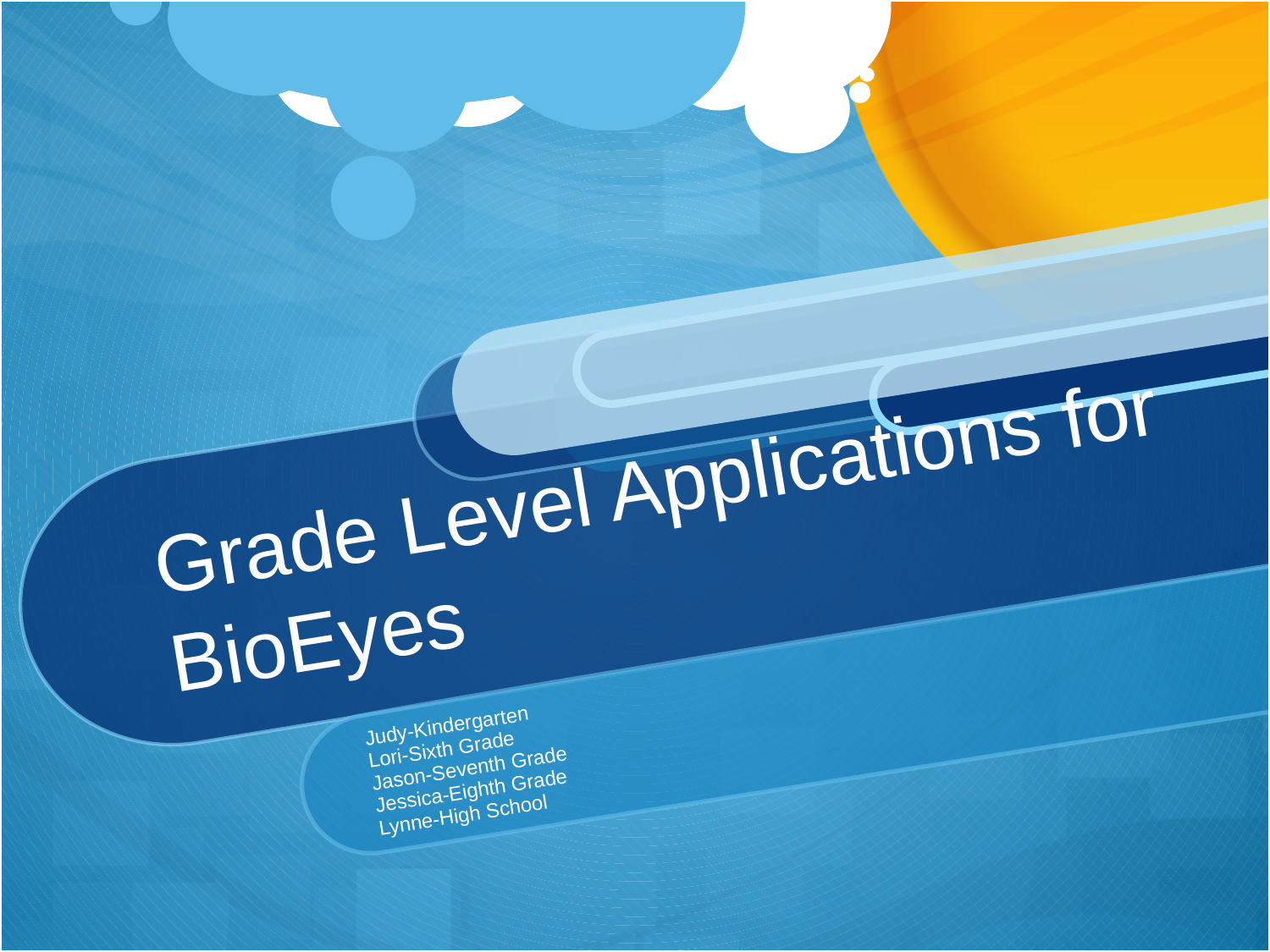

# Grade Level Applications for BioEyes
Judy-Kindergarten
Lori-Sixth Grade
Jason-Seventh Grade
Jessica-Eighth Grade
Lynne-High School